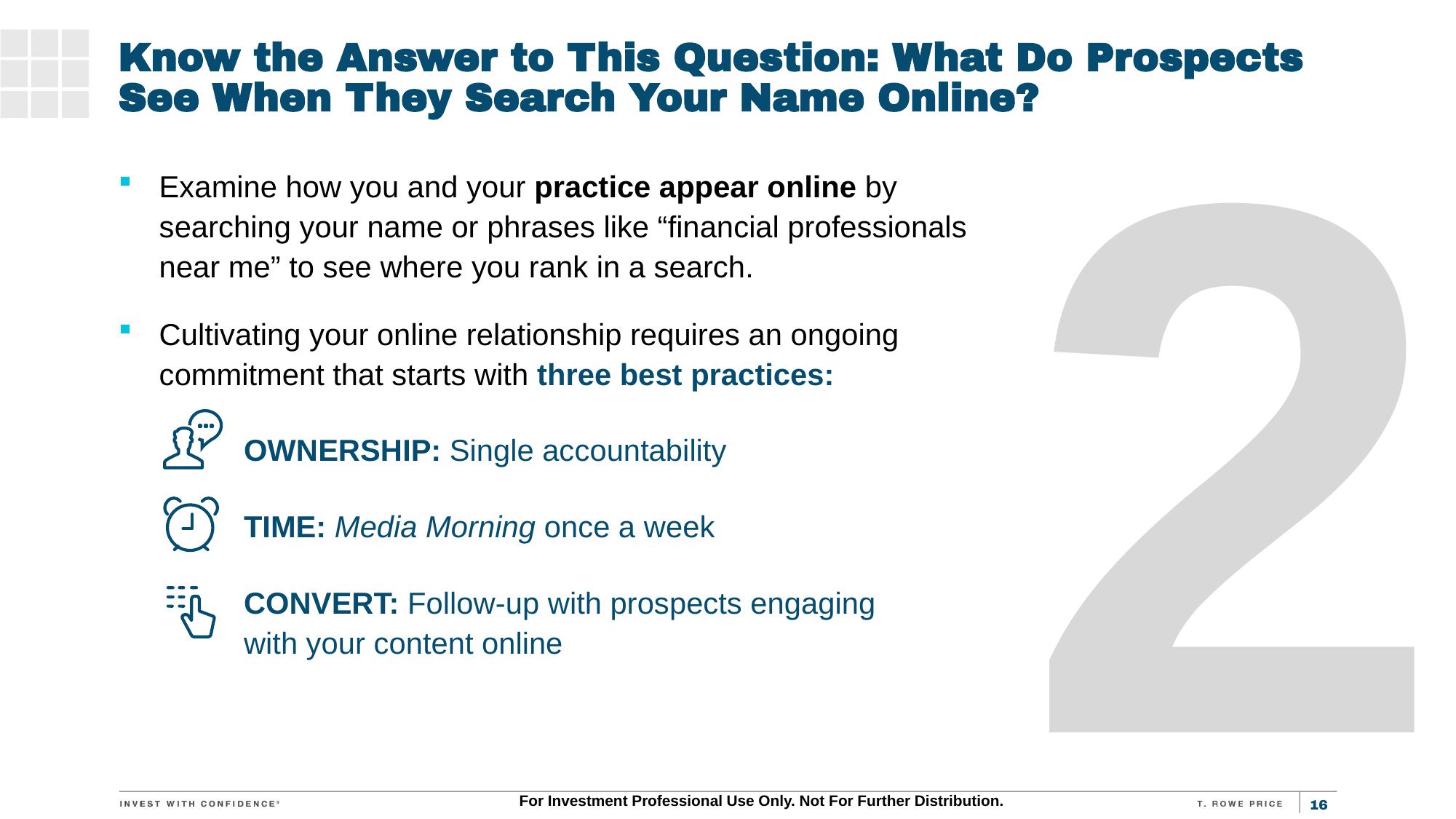

2
# Know the Answer to This Question: What Do Prospects See When They Search Your Name Online?
Examine how you and your practice appear online by searching your name or phrases like “financial professionals near me” to see where you rank in a search.
Cultivating your online relationship requires an ongoing commitment that starts with three best practices:
OWNERSHIP: Single accountability
TIME: Media Morning once a week
CONVERT: Follow-up with prospects engaging
with your content online